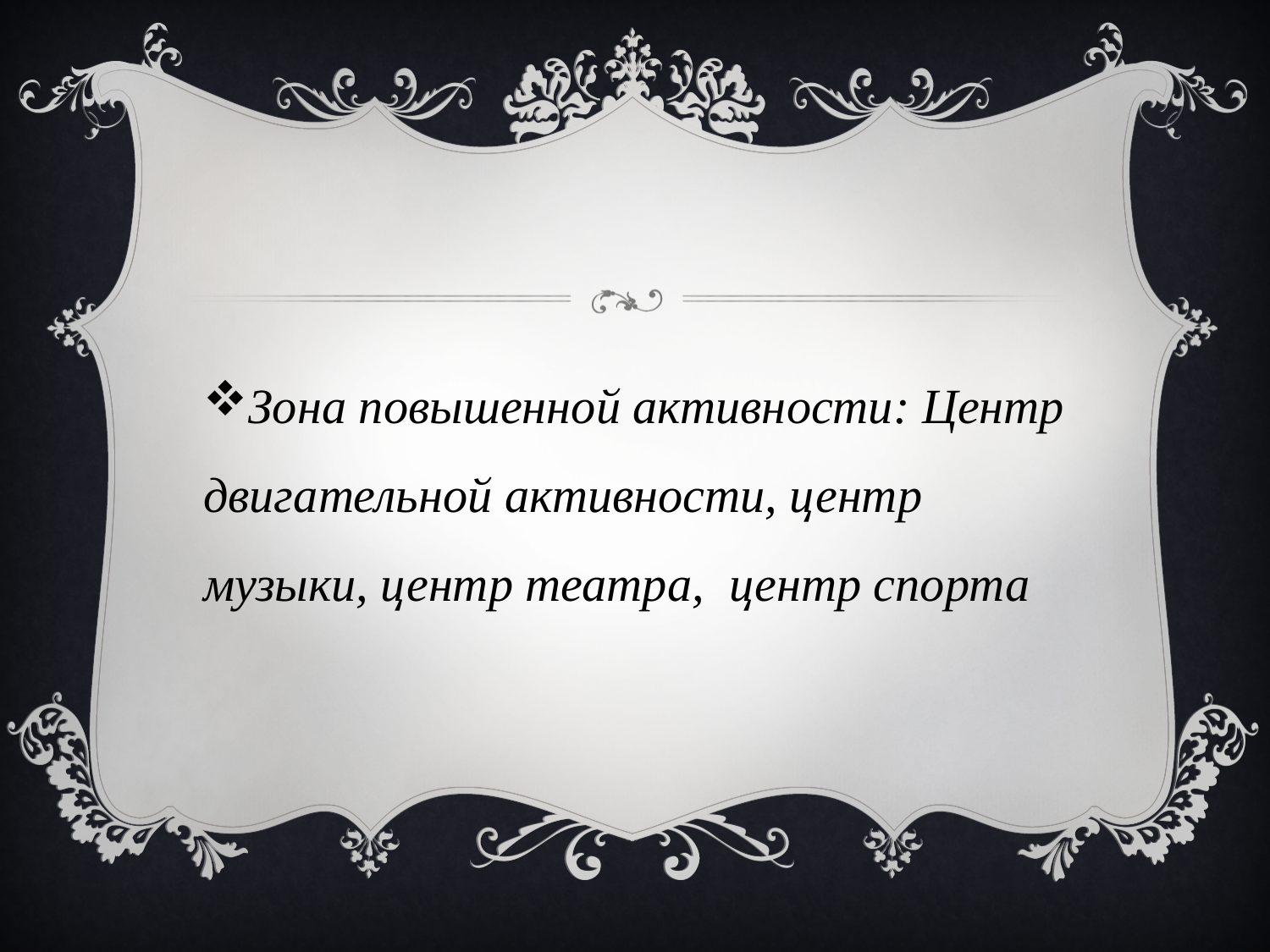

#
Зона повышенной активности: Центр двигательной активности, центр музыки, центр театра,  центр спорта